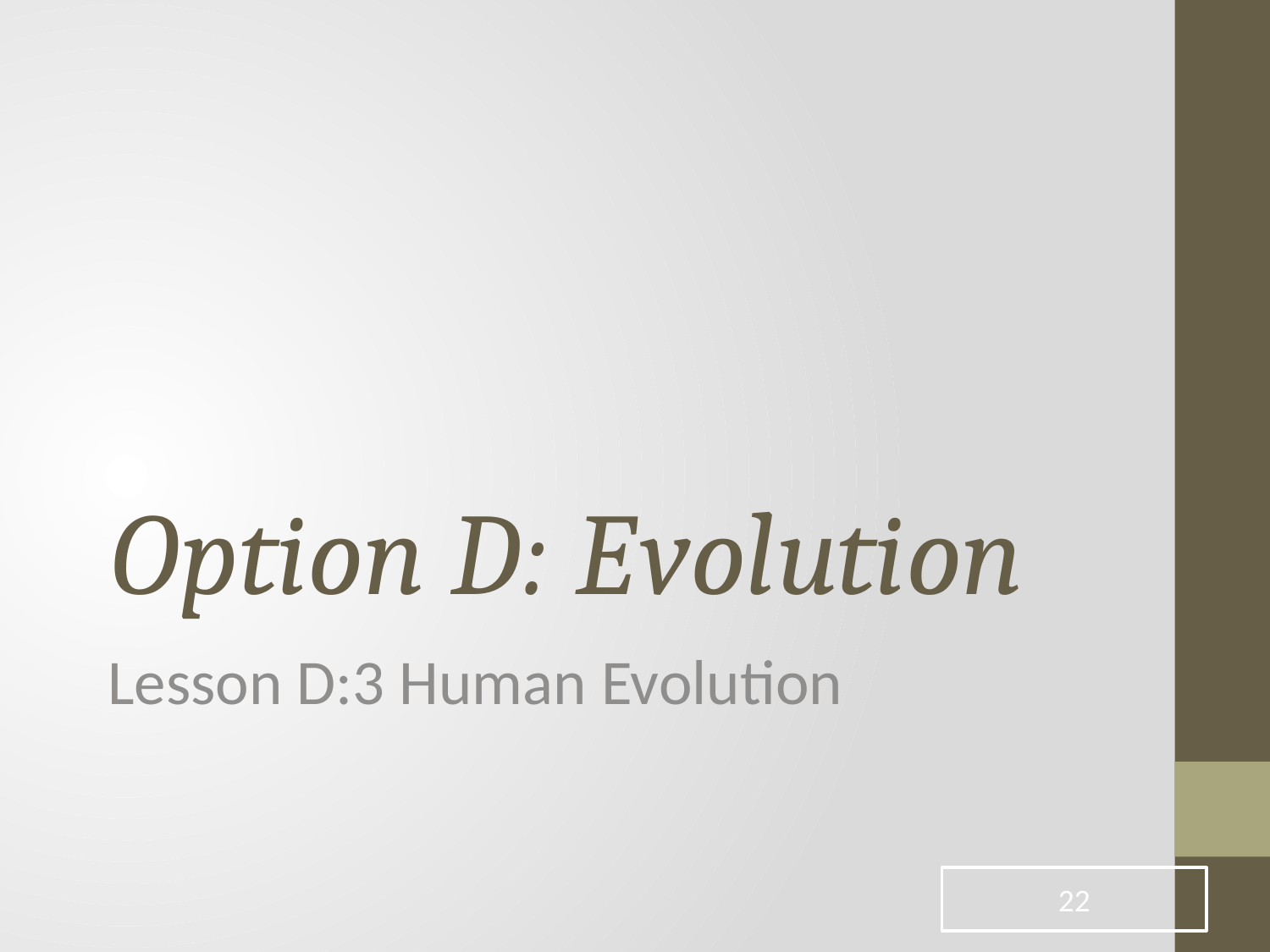

# Option D: Evolution
Lesson D:3 Human Evolution
22